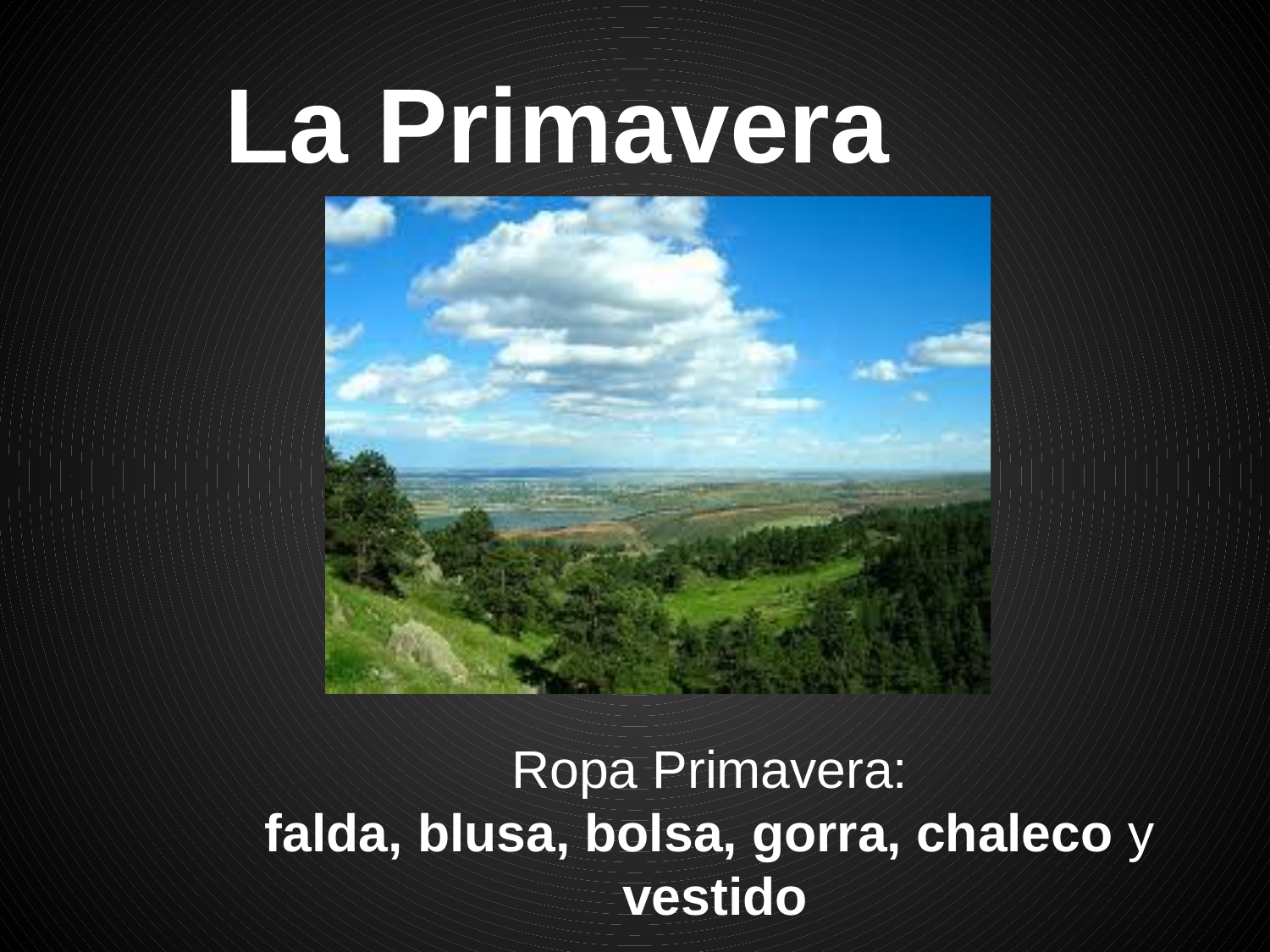

# La Primavera

Ropa Primavera:
falda, blusa, bolsa, gorra, chaleco y vestido